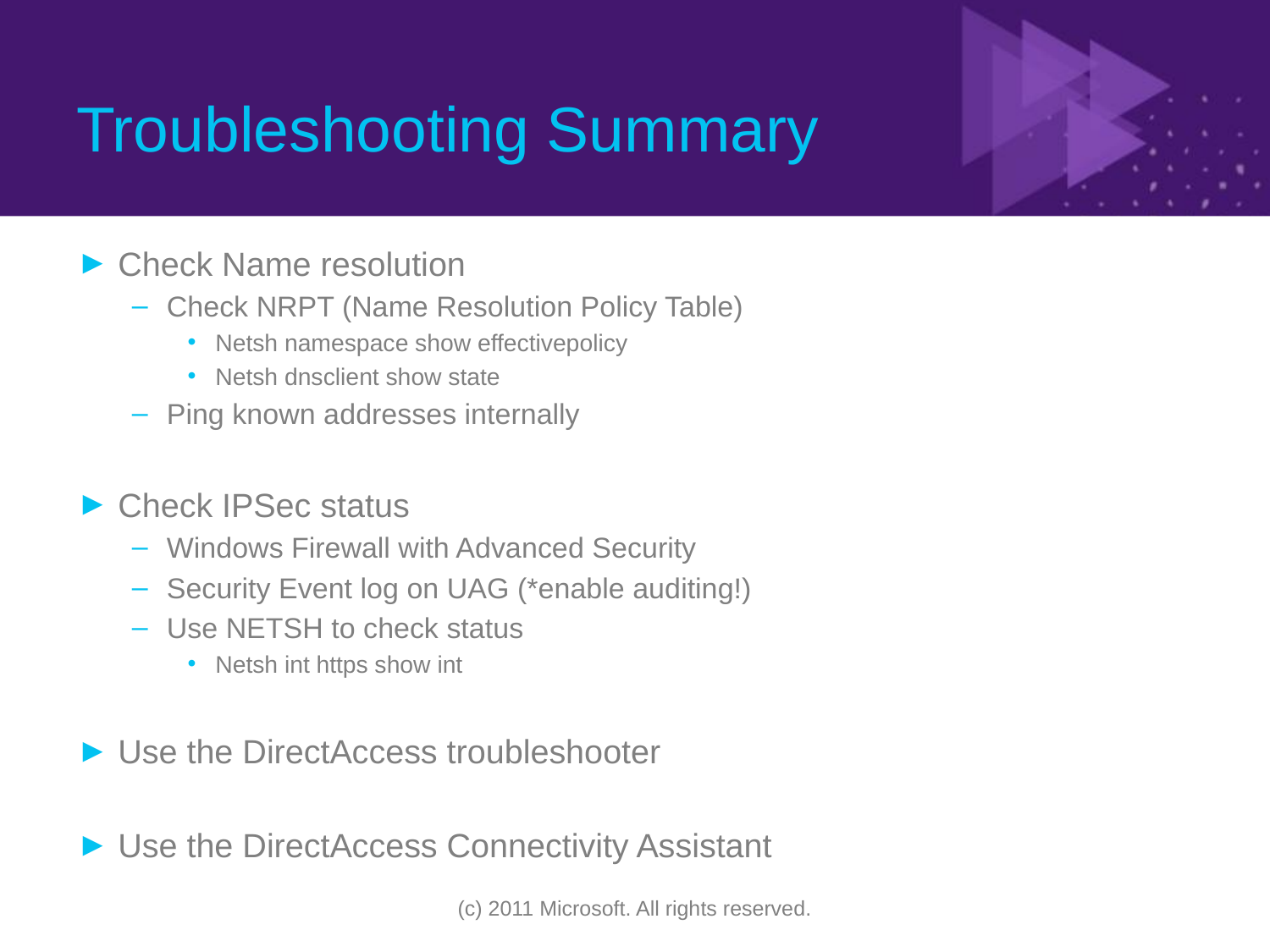

# Troubleshooting Summary
Check Name resolution
Check NRPT (Name Resolution Policy Table)
Netsh namespace show effectivepolicy
Netsh dnsclient show state
Ping known addresses internally

Check IPSec status
Windows Firewall with Advanced Security
Security Event log on UAG (*enable auditing!)
Use NETSH to check status
Netsh int https show int

Use the DirectAccess troubleshooter

Use the DirectAccess Connectivity Assistant

(c) 2011 Microsoft. All rights reserved.